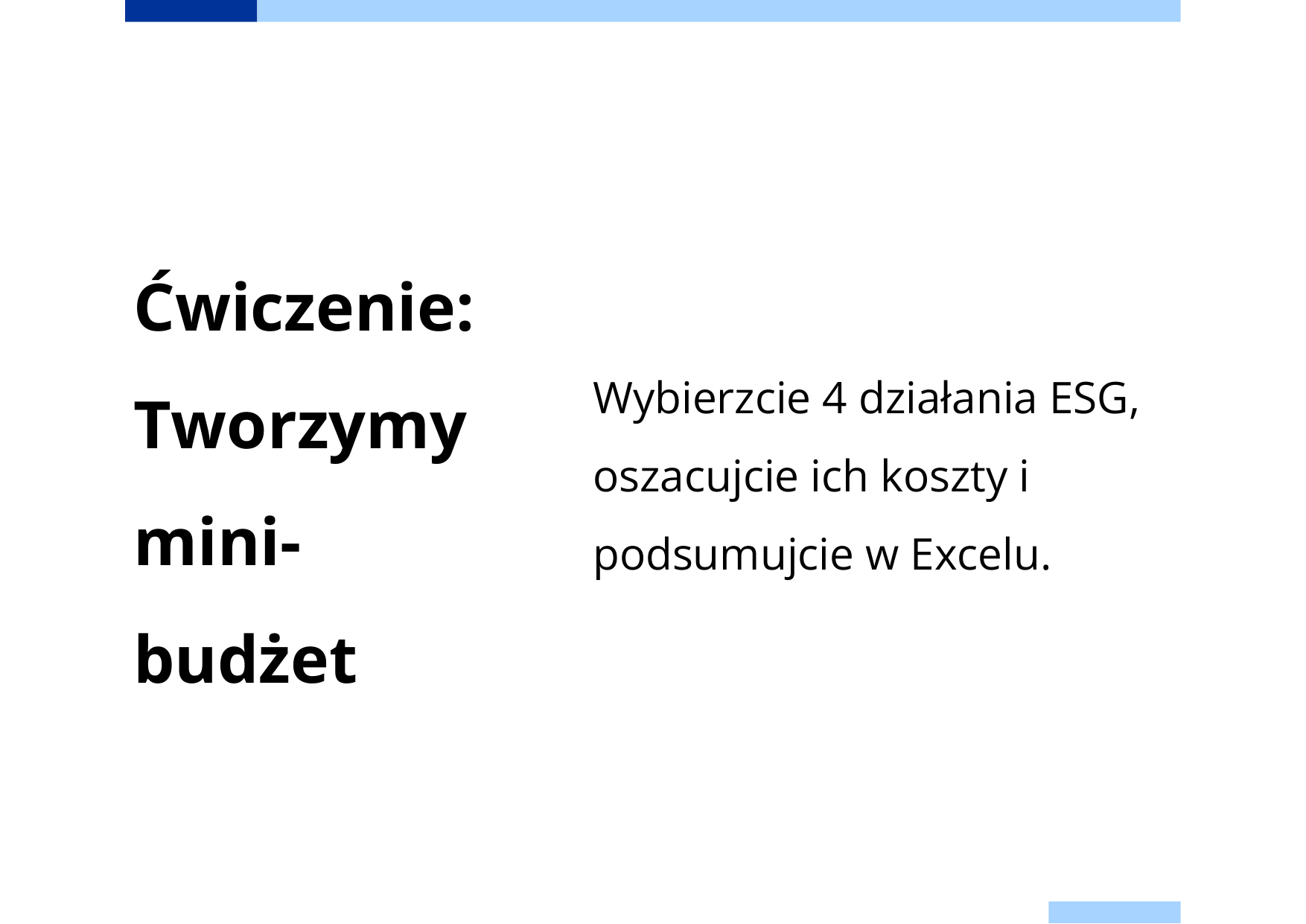

# Ćwiczenie: Tworzymy mini-budżet
Wybierzcie 4 działania ESG, oszacujcie ich koszty i podsumujcie w Excelu.